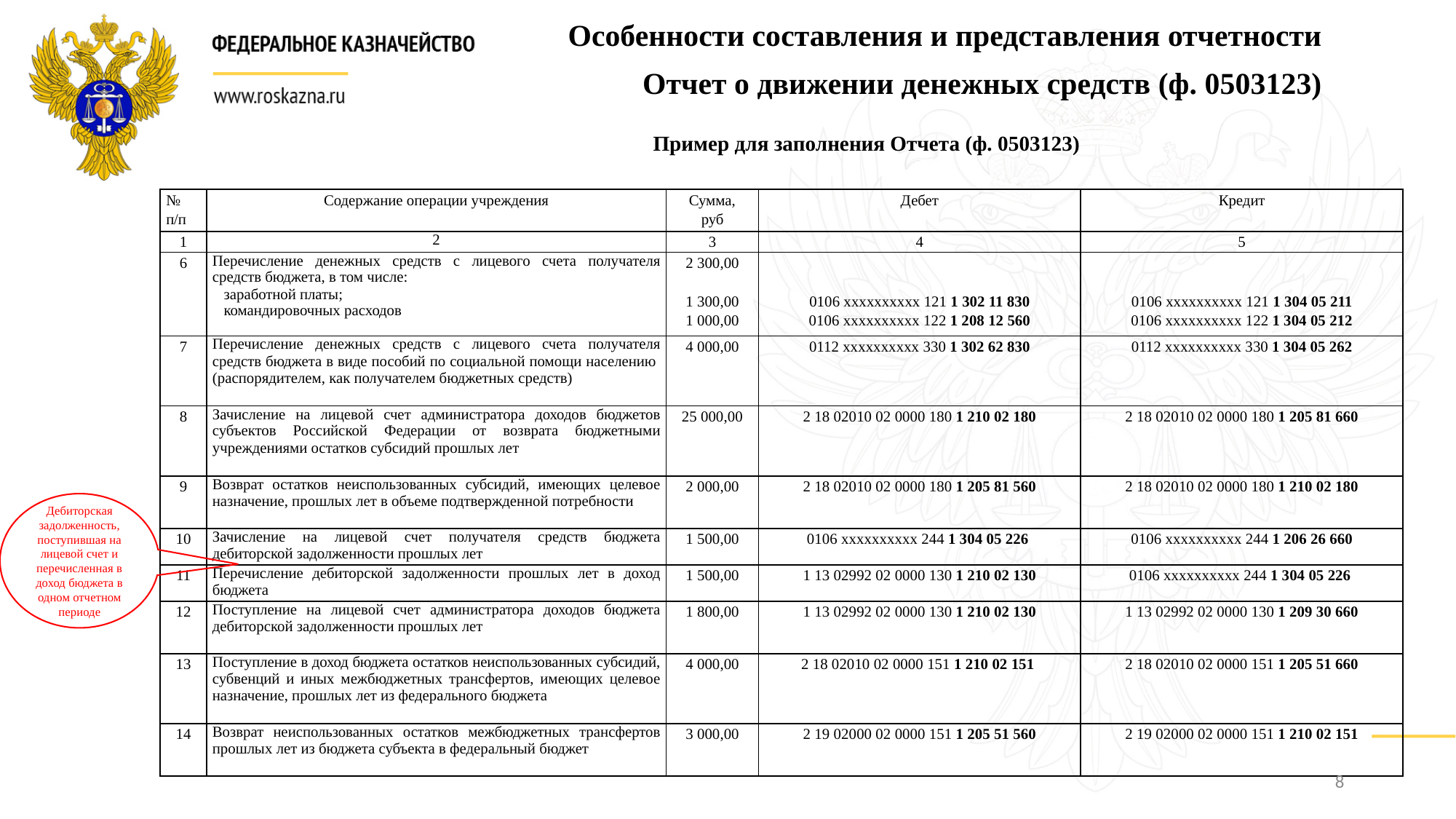

Особенности составления и представления отчетности
Отчет о движении денежных средств (ф. 0503123)
Пример для заполнения Отчета (ф. 0503123)
| № п/п | Содержание операции учреждения | Сумма, руб | Дебет | Кредит |
| --- | --- | --- | --- | --- |
| 1 | 2 | 3 | 4 | 5 |
| 6 | Перечисление денежных средств с лицевого счета получателя средств бюджета, в том числе: заработной платы; командировочных расходов | 2 300,00   1 300,00 1 000,00 | 0106 хххххххххх 121 1 302 11 830 0106 хххххххххх 122 1 208 12 560 | 0106 хххххххххх 121 1 304 05 211 0106 хххххххххх 122 1 304 05 212 |
| 7 | Перечисление денежных средств с лицевого счета получателя средств бюджета в виде пособий по социальной помощи населению (распорядителем, как получателем бюджетных средств) | 4 000,00 | 0112 хххххххххх 330 1 302 62 830 | 0112 хххххххххх 330 1 304 05 262 |
| 8 | Зачисление на лицевой счет администратора доходов бюджетов субъектов Российской Федерации от возврата бюджетными учреждениями остатков субсидий прошлых лет | 25 000,00 | 2 18 02010 02 0000 180 1 210 02 180 | 2 18 02010 02 0000 180 1 205 81 660 |
| 9 | Возврат остатков неиспользованных субсидий, имеющих целевое назначение, прошлых лет в объеме подтвержденной потребности | 2 000,00 | 2 18 02010 02 0000 180 1 205 81 560 | 2 18 02010 02 0000 180 1 210 02 180 |
| 10 | Зачисление на лицевой счет получателя средств бюджета дебиторской задолженности прошлых лет | 1 500,00 | 0106 хххххххххх 244 1 304 05 226 | 0106 хххххххххх 244 1 206 26 660 |
| 11 | Перечисление дебиторской задолженности прошлых лет в доход бюджета | 1 500,00 | 1 13 02992 02 0000 130 1 210 02 130 | 0106 хххххххххх 244 1 304 05 226 |
| 12 | Поступление на лицевой счет администратора доходов бюджета дебиторской задолженности прошлых лет | 1 800,00 | 1 13 02992 02 0000 130 1 210 02 130 | 1 13 02992 02 0000 130 1 209 30 660 |
| 13 | Поступление в доход бюджета остатков неиспользованных субсидий, субвенций и иных межбюджетных трансфертов, имеющих целевое назначение, прошлых лет из федерального бюджета | 4 000,00 | 2 18 02010 02 0000 151 1 210 02 151 | 2 18 02010 02 0000 151 1 205 51 660 |
| 14 | Возврат неиспользованных остатков межбюджетных трансфертов прошлых лет из бюджета субъекта в федеральный бюджет | 3 000,00 | 2 19 02000 02 0000 151 1 205 51 560 | 2 19 02000 02 0000 151 1 210 02 151 |
Дебиторская задолженность, поступившая на лицевой счет и перечисленная в доход бюджета в одном отчетном периоде
8